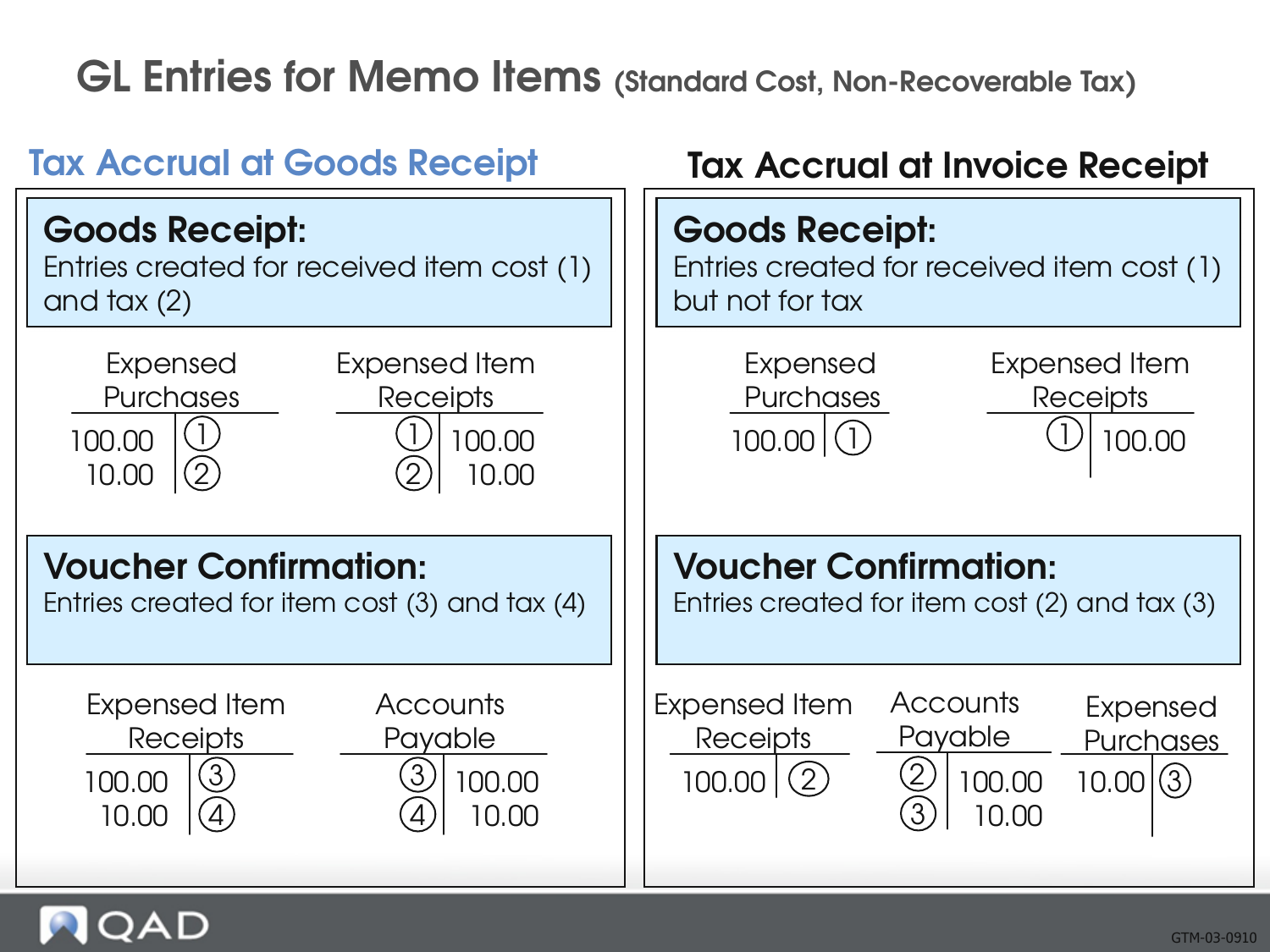

# GL Entries for Memo Items (Standard Cost, Non-Recoverable Tax)
Tax Accrual at Goods Receipt
Tax Accrual at Invoice Receipt

Goods Receipt:
Entries created for received item cost (1) and tax (2)
Goods Receipt:
Entries created for received item cost (1) but not for tax
Expensed Purchases

100.00
10.00
1
2
Expensed Item Receipts

100.00
10.00
1
2
Expensed Purchases

100.00
1
Expensed Item Receipts

100.00
1

Voucher Confirmation:
Entries created for item cost (3) and tax (4)
Voucher Confirmation:
Entries created for item cost (2) and tax (3)
Accounts
Payable
Expensed Item Receipts

100.00
10.00
3
4
Accounts Payable

100.00
10.00
3
4
Expensed Item Receipts

100.00
2
Expensed Purchases

10.00
3

100.00
10.00
2
3
GTM-03-0910